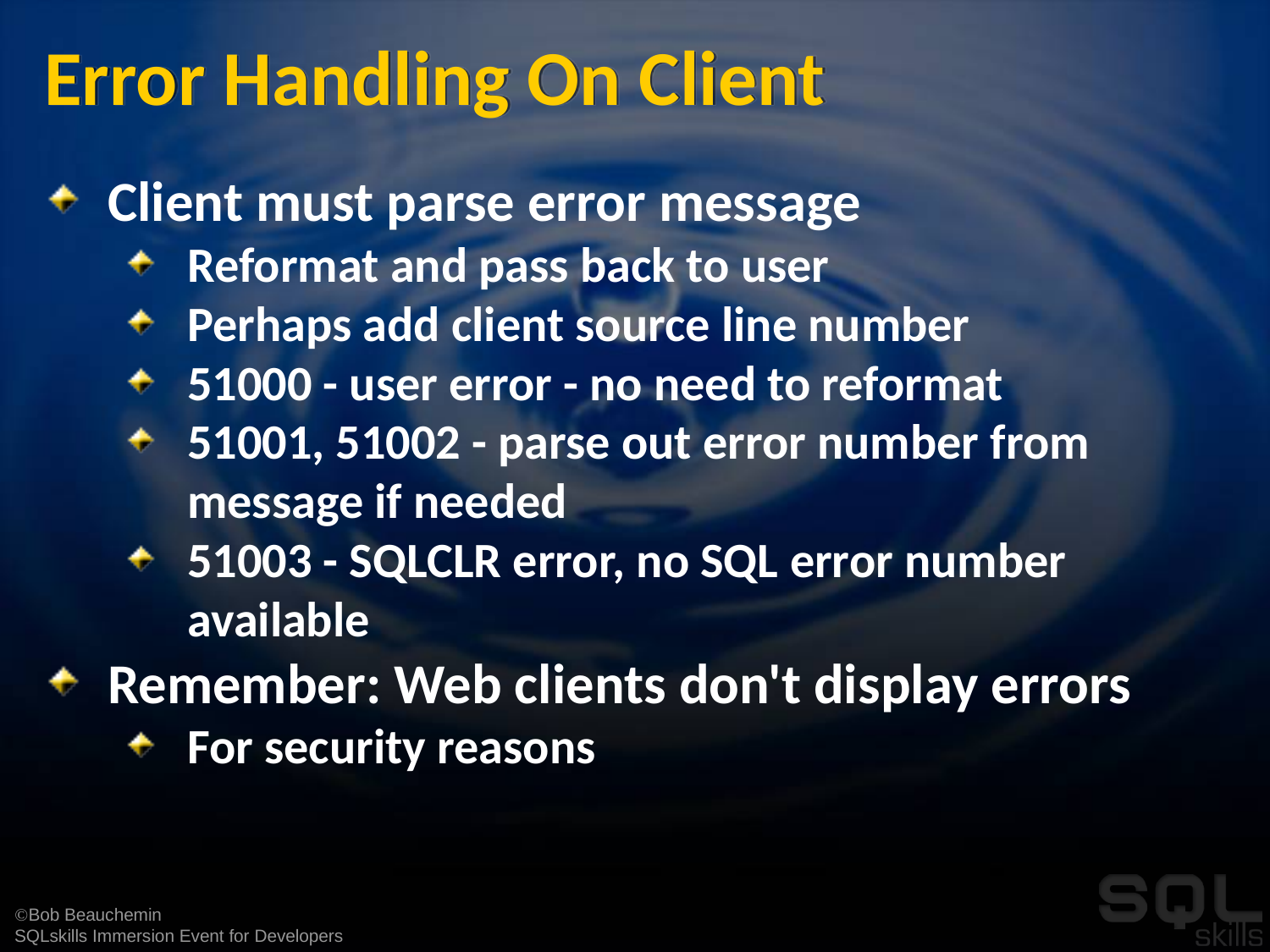

# Error Handling On Client
Client must parse error message
Reformat and pass back to user
Perhaps add client source line number
51000 - user error - no need to reformat
51001, 51002 - parse out error number from message if needed
51003 - SQLCLR error, no SQL error number available
Remember: Web clients don't display errors
For security reasons